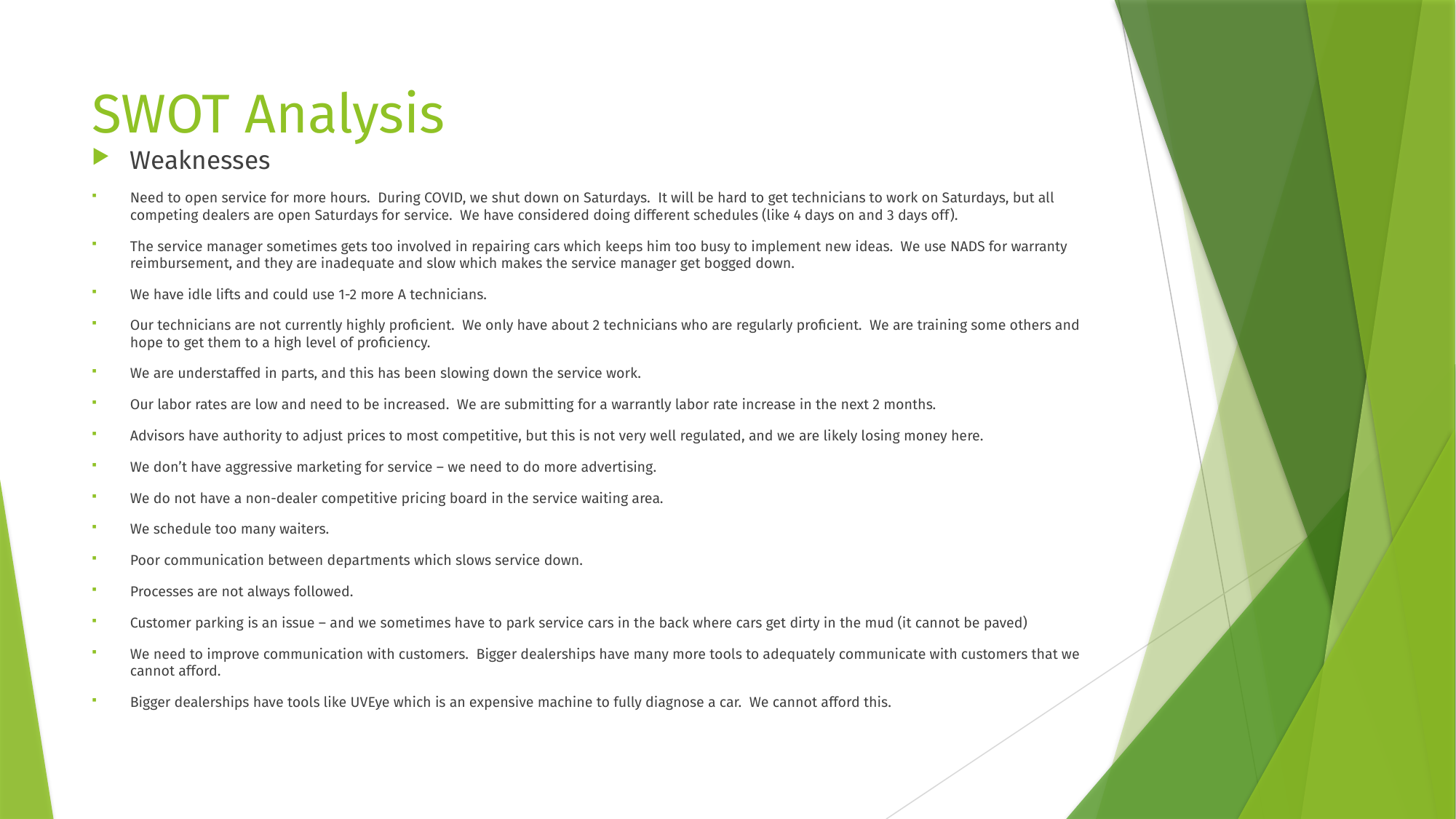

# SWOT Analysis
Weaknesses
Need to open service for more hours.  During COVID, we shut down on Saturdays.  It will be hard to get technicians to work on Saturdays, but all competing dealers are open Saturdays for service.  We have considered doing different schedules (like 4 days on and 3 days off).
The service manager sometimes gets too involved in repairing cars which keeps him too busy to implement new ideas.  We use NADS for warranty reimbursement, and they are inadequate and slow which makes the service manager get bogged down.
We have idle lifts and could use 1-2 more A technicians.
Our technicians are not currently highly proficient.  We only have about 2 technicians who are regularly proficient.  We are training some others and hope to get them to a high level of proficiency.
We are understaffed in parts, and this has been slowing down the service work.
Our labor rates are low and need to be increased.  We are submitting for a warrantly labor rate increase in the next 2 months.
Advisors have authority to adjust prices to most competitive, but this is not very well regulated, and we are likely losing money here.
We don’t have aggressive marketing for service – we need to do more advertising.
We do not have a non-dealer competitive pricing board in the service waiting area.
We schedule too many waiters.
Poor communication between departments which slows service down.
Processes are not always followed.
Customer parking is an issue – and we sometimes have to park service cars in the back where cars get dirty in the mud (it cannot be paved)
We need to improve communication with customers.  Bigger dealerships have many more tools to adequately communicate with customers that we cannot afford.
Bigger dealerships have tools like UVEye which is an expensive machine to fully diagnose a car.  We cannot afford this.